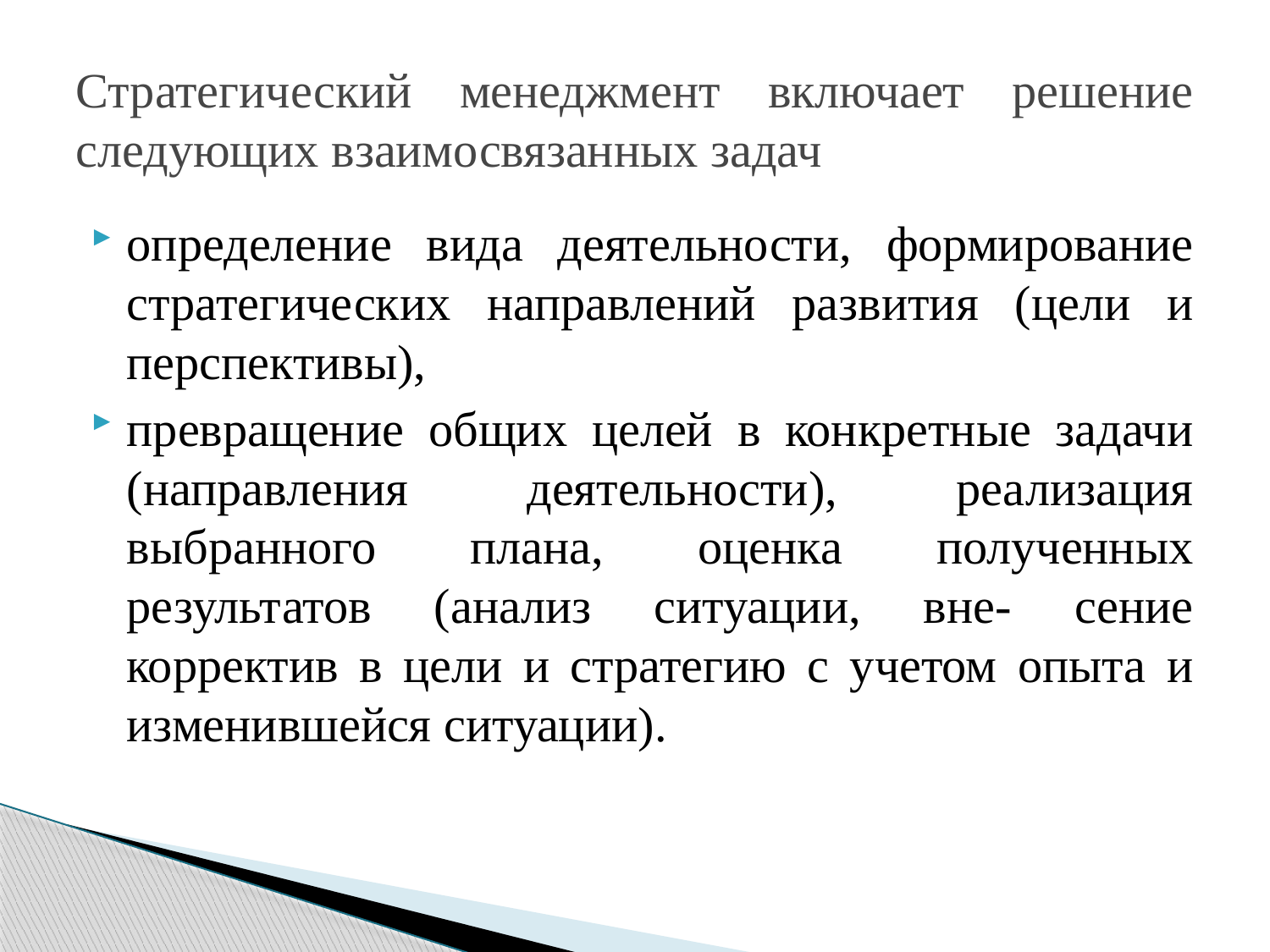

# Стратегический менеджмент включает решение следующих взаимосвязанных задач
определение вида деятельности, формирование стратегических направлений развития (цели и перспективы),
превращение общих целей в конкретные задачи (направления деятельности), реализация выбранного плана, оценка полученных результатов (анализ ситуации, вне- сение корректив в цели и стратегию с учетом опыта и изменившейся ситуации).